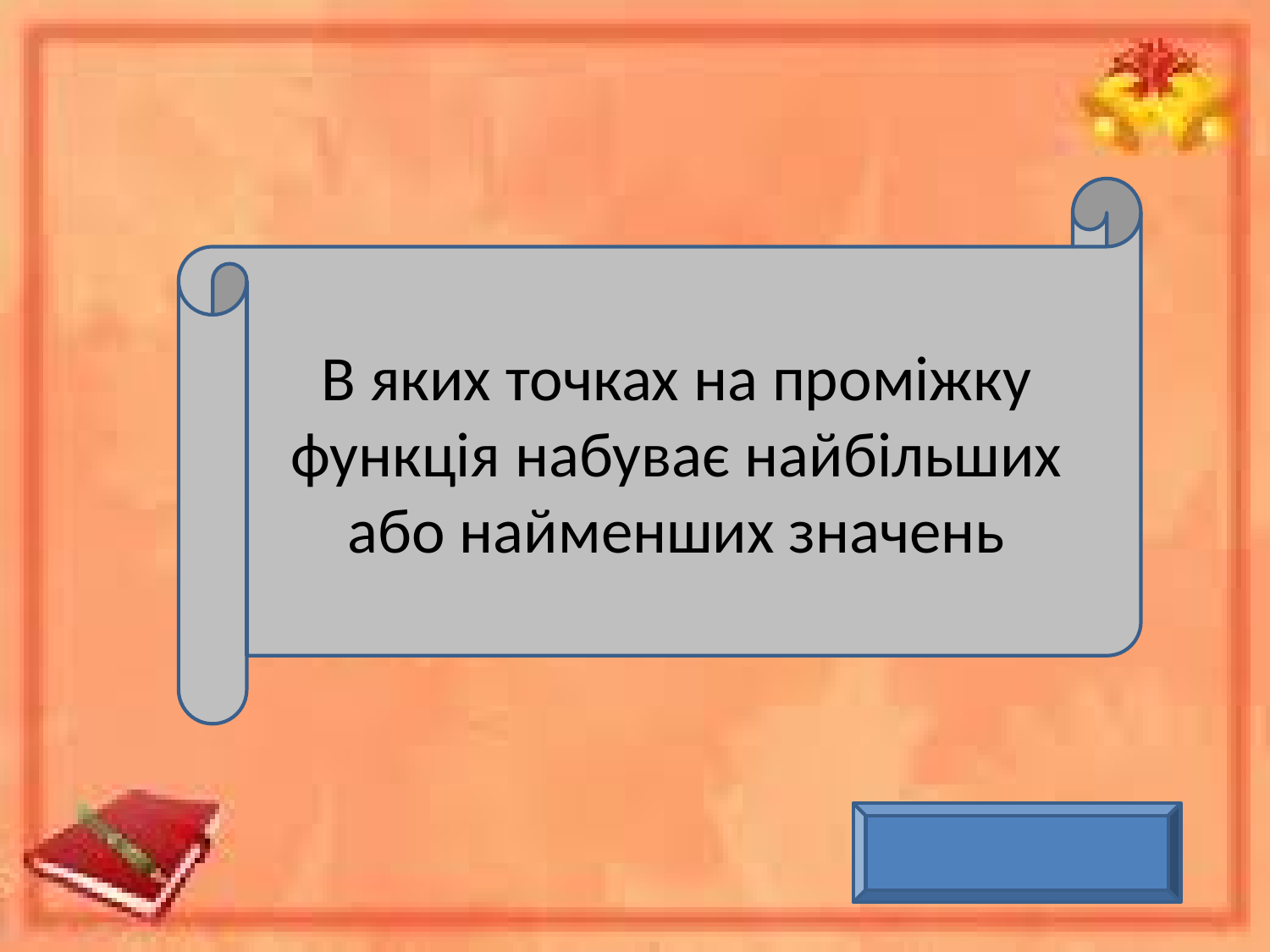

В яких точках на проміжку функція набуває найбільших або найменших значень